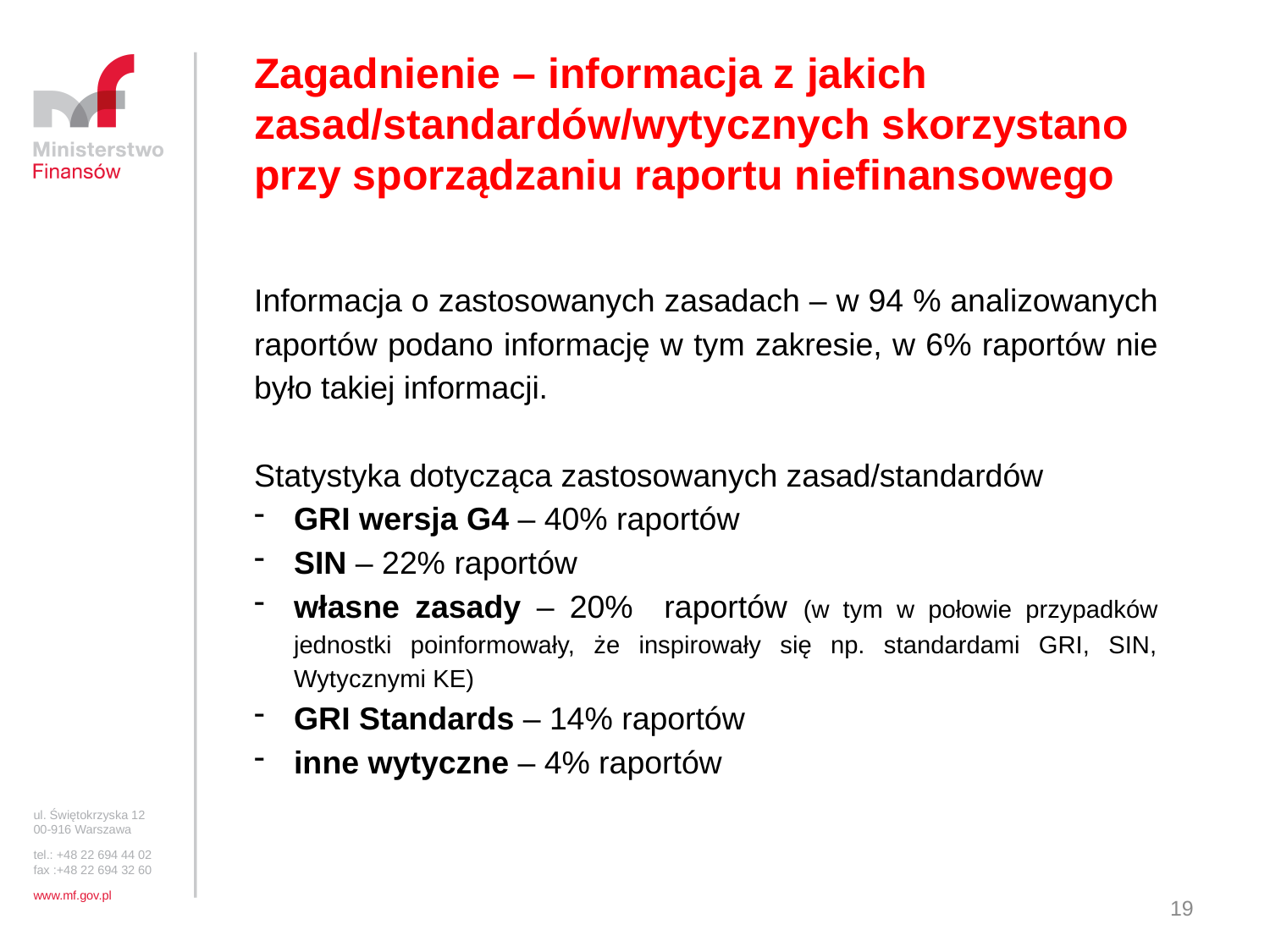

Zagadnienie – informacja z jakich zasad/standardów/wytycznych skorzystano przy sporządzaniu raportu niefinansowego
Informacja o zastosowanych zasadach – w 94 % analizowanych raportów podano informację w tym zakresie, w 6% raportów nie było takiej informacji.

Statystyka dotycząca zastosowanych zasad/standardów
GRI wersja G4 – 40% raportów
SIN – 22% raportów
własne zasady – 20%  raportów (w tym w połowie przypadków jednostki poinformowały, że inspirowały się np. standardami GRI, SIN, Wytycznymi KE)
GRI Standards – 14% raportów
inne wytyczne – 4% raportów
ul. Świętokrzyska 12
00-916 Warszawa

tel.: +48 22 694 44 02
fax :+48 22 694 32 60

www.mf.gov.pl
19